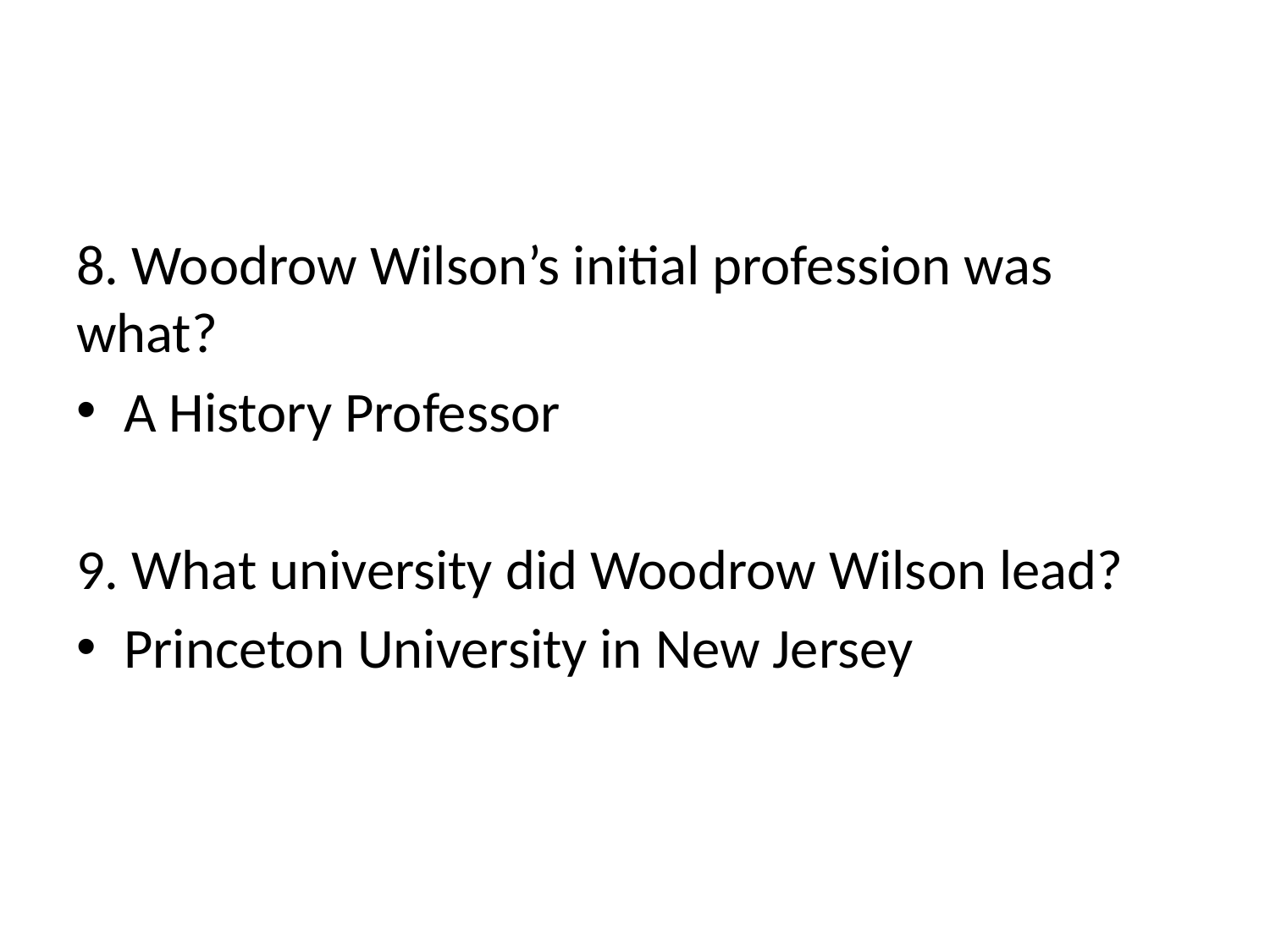

#
8. Woodrow Wilson’s initial profession was what?
A History Professor

9. What university did Woodrow Wilson lead?
Princeton University in New Jersey